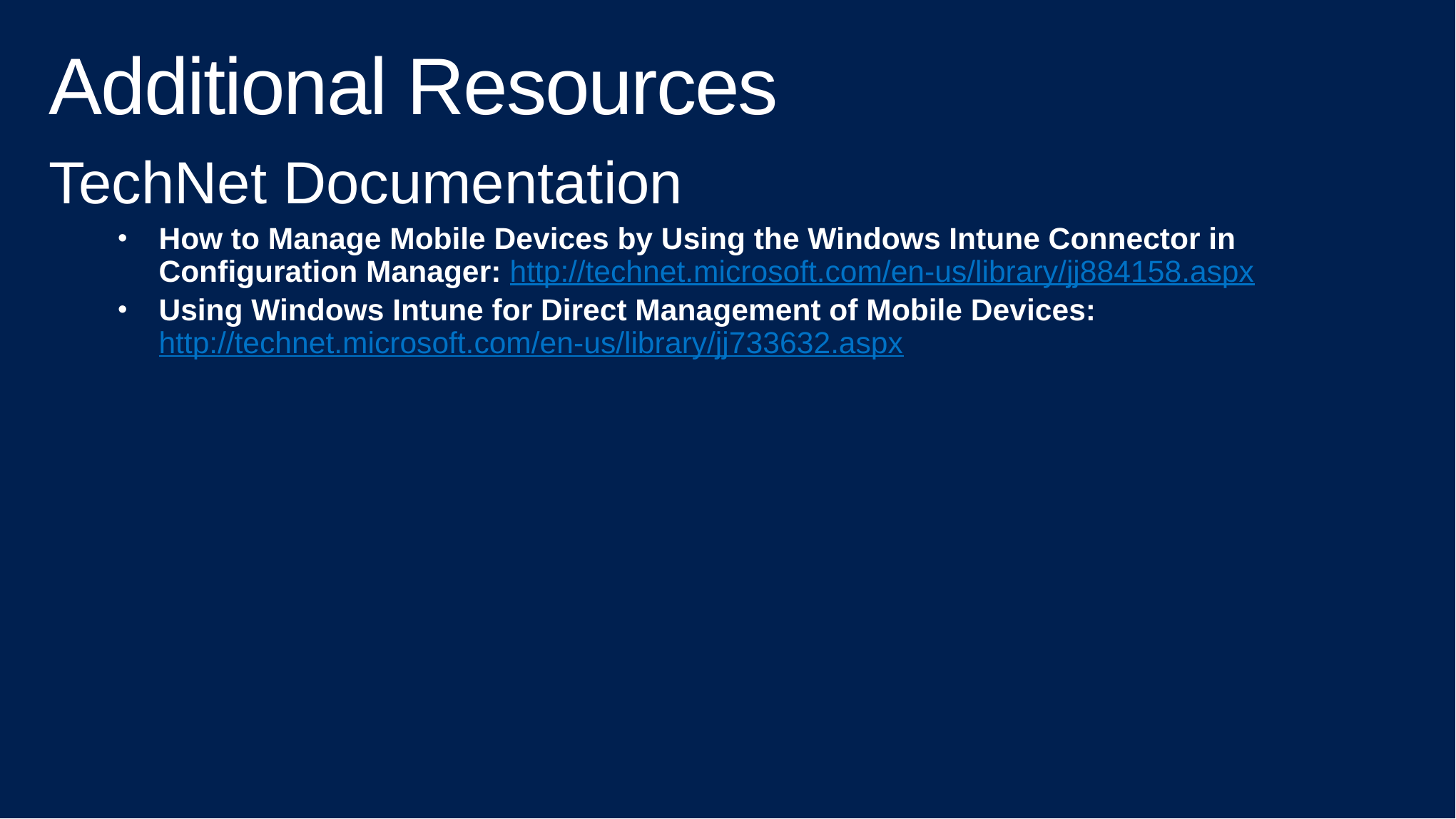

# Additional Resources
TechNet Documentation
How to Manage Mobile Devices by Using the Windows Intune Connector in Configuration Manager: http://technet.microsoft.com/en-us/library/jj884158.aspx
Using Windows Intune for Direct Management of Mobile Devices: http://technet.microsoft.com/en-us/library/jj733632.aspx